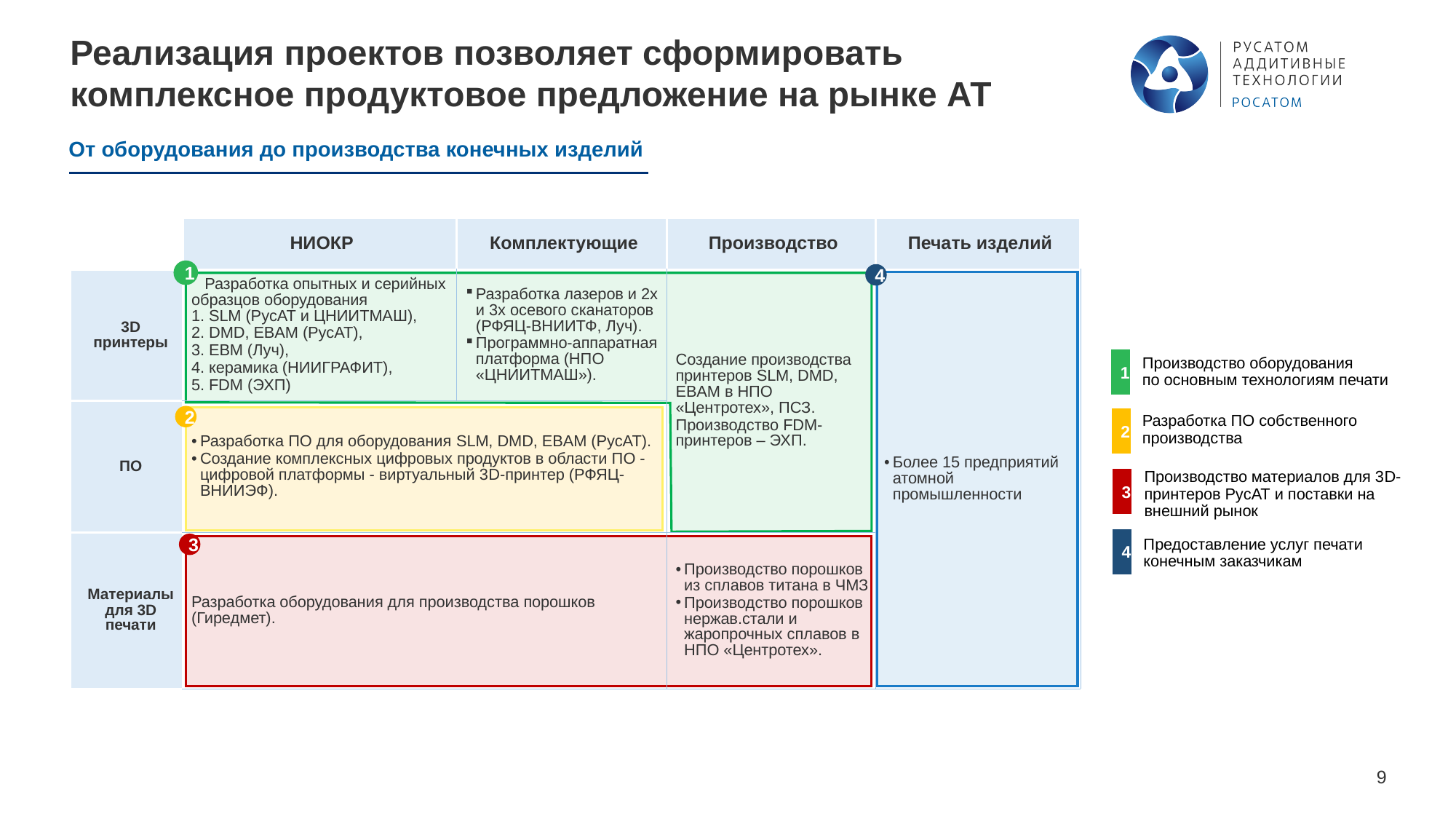

# Реализация проектов позволяет сформировать комплексное продуктовое предложение на рынке АТ
От оборудования до производства конечных изделий
|  | НИОКР | Комплектующие | Производство | Печать изделий |
| --- | --- | --- | --- | --- |
| 3D принтеры | Разработка опытных и серийных образцов оборудования 1. SLM (РусАТ и ЦНИИТМАШ), 2. DMD, EBAM (РусАТ), 3. EBM (Луч), 4. керамика (НИИГРАФИТ), 5. FDM (ЭХП) | Разработка лазеров и 2х и 3х осевого сканаторов (РФЯЦ-ВНИИТФ, Луч). Программно-аппаратная платформа (НПО «ЦНИИТМАШ»). | Создание производства принтеров SLM, DMD, EBAM в НПО «Центротех», ПСЗ. Производство FDM-принтеров – ЭХП. | Более 15 предприятий атомной промышленности |
| ПО | Разработка ПО для оборудования SLM, DMD, EBAM (РусАТ). Создание комплексных цифровых продуктов в области ПО - цифровой платформы - виртуальный 3D-принтер (РФЯЦ-ВНИИЭФ). |  |  |  |
| Материалы для 3D печати | Разработка оборудования для производства порошков (Гиредмет). |  | Производство порошков из сплавов титана в ЧМЗ Производство порошков нержав.стали и жаропрочных сплавов в НПО «Центротех». |  |
1
4

1
Производство оборудования
по основным технологиям печати
2

Разработка ПО собственного производства
2
Производство материалов для 3D-принтеров РусАТ и поставки на внешний рынок
3
4
Предоставление услуг печати конечным заказчикам
3